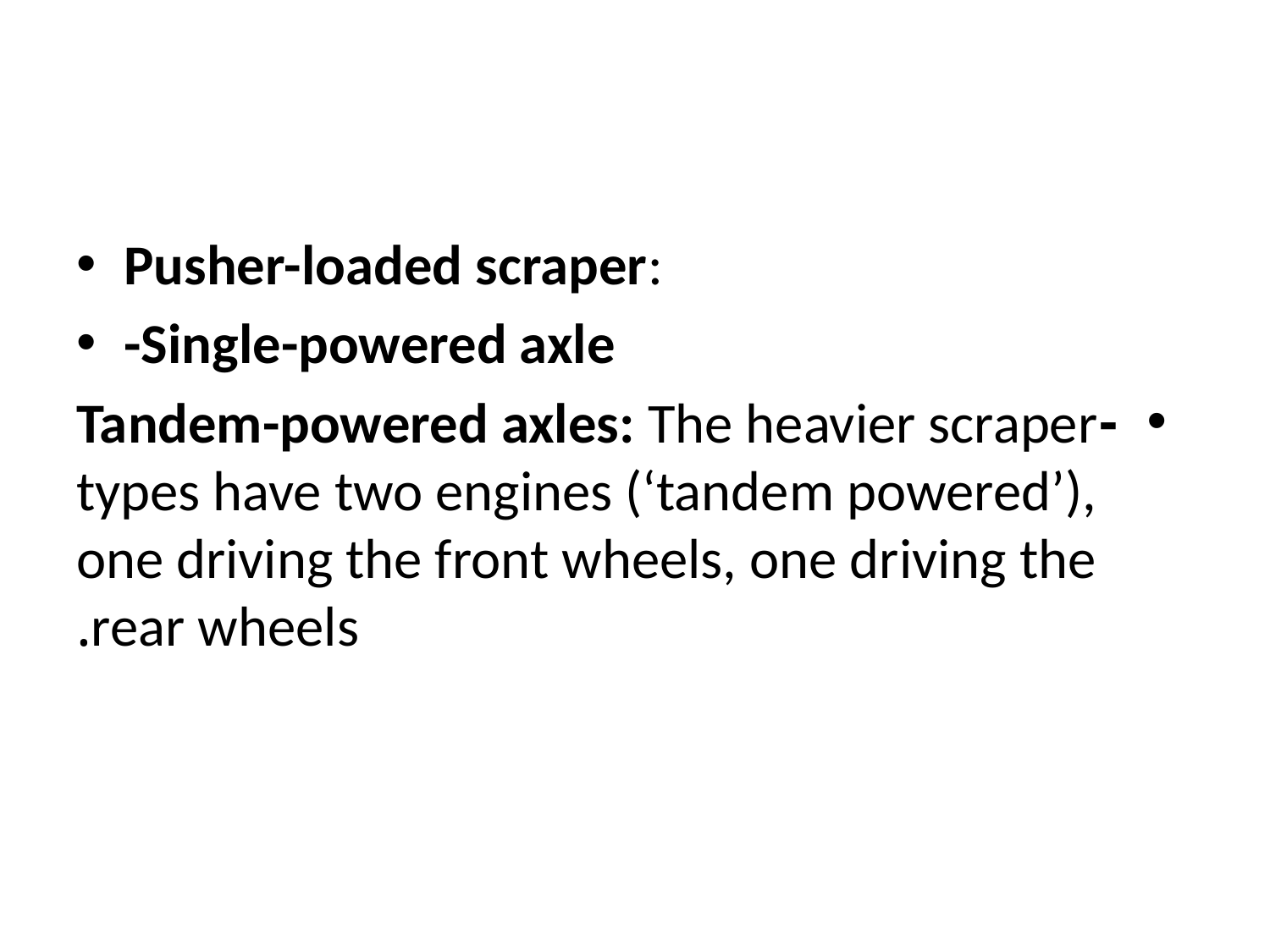

#
Pusher-loaded scraper:
-Single-powered axle
-Tandem-powered axles: The heavier scraper types have two engines (‘tandem powered’), one driving the front wheels, one driving the rear wheels.